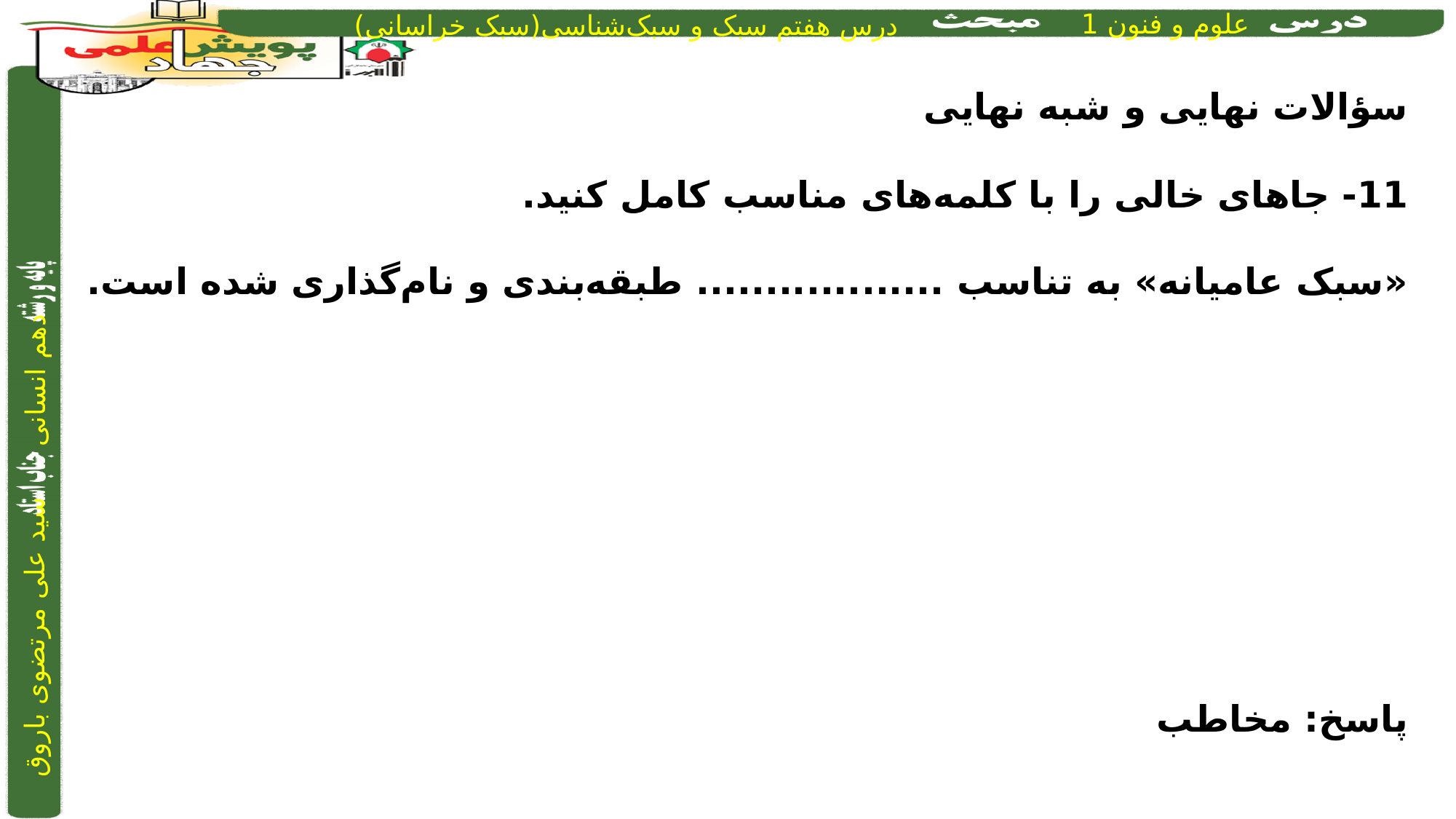

سؤالات نهایی و شبه نهایی
11- جاهای خالی را با کلمه‌های مناسب کامل کنید.
«سبک عامیانه» به تناسب .................. طبقه‌بندی و نام‌گذاری شده است.

پاسخ: مخاطب